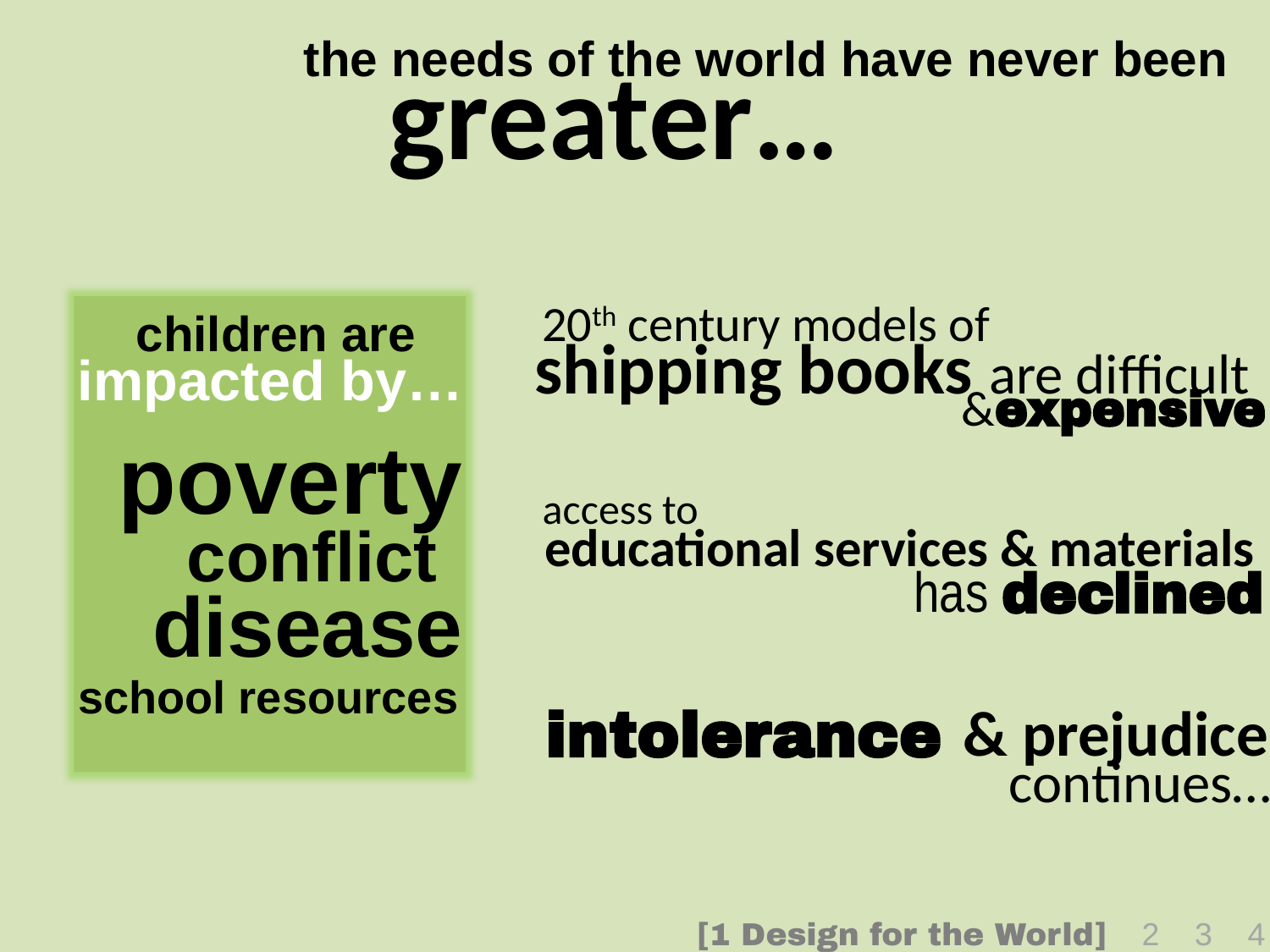

the needs of the world have never been
# greater…
20th century models of

children are
shipping books are difficult

impacted by…
&expensive
poverty
access to
conflict
educational services & materials
has declined
disease
school resources
intolerance & prejudice
continues…
[1 Design for the World]    2    3    4